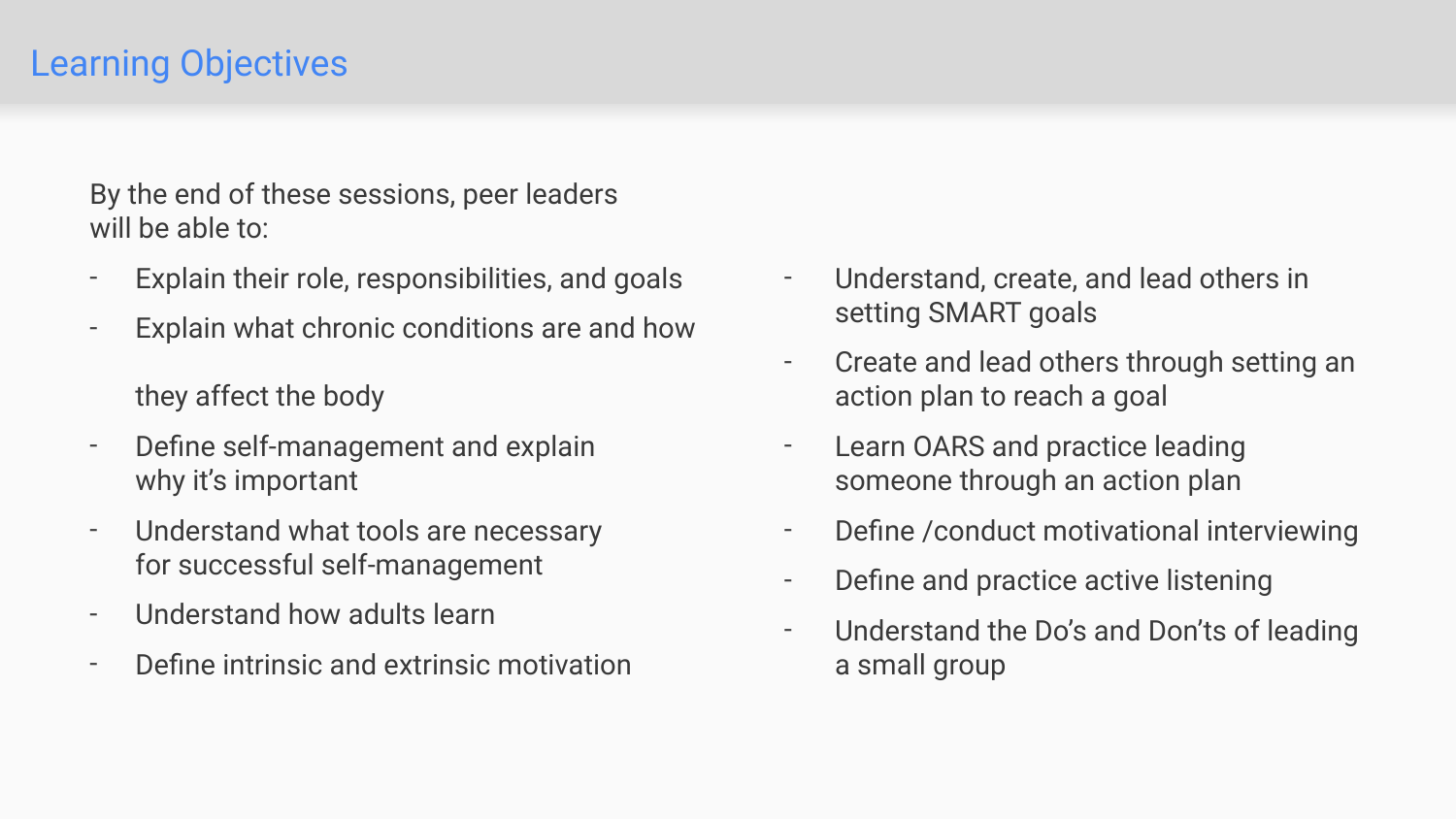

# Learning Objectives
By the end of these sessions, peer leaders
will be able to:
Explain their role, responsibilities, and goals
Explain what chronic conditions are and how
they affect the body
Define self-management and explain
why it’s important
Understand what tools are necessary
for successful self-management
Understand how adults learn
Define intrinsic and extrinsic motivation

Understand, create, and lead others in setting SMART goals
Create and lead others through setting an action plan to reach a goal
Learn OARS and practice leading someone through an action plan
Define /conduct motivational interviewing
Define and practice active listening
Understand the Do’s and Don’ts of leading a small group